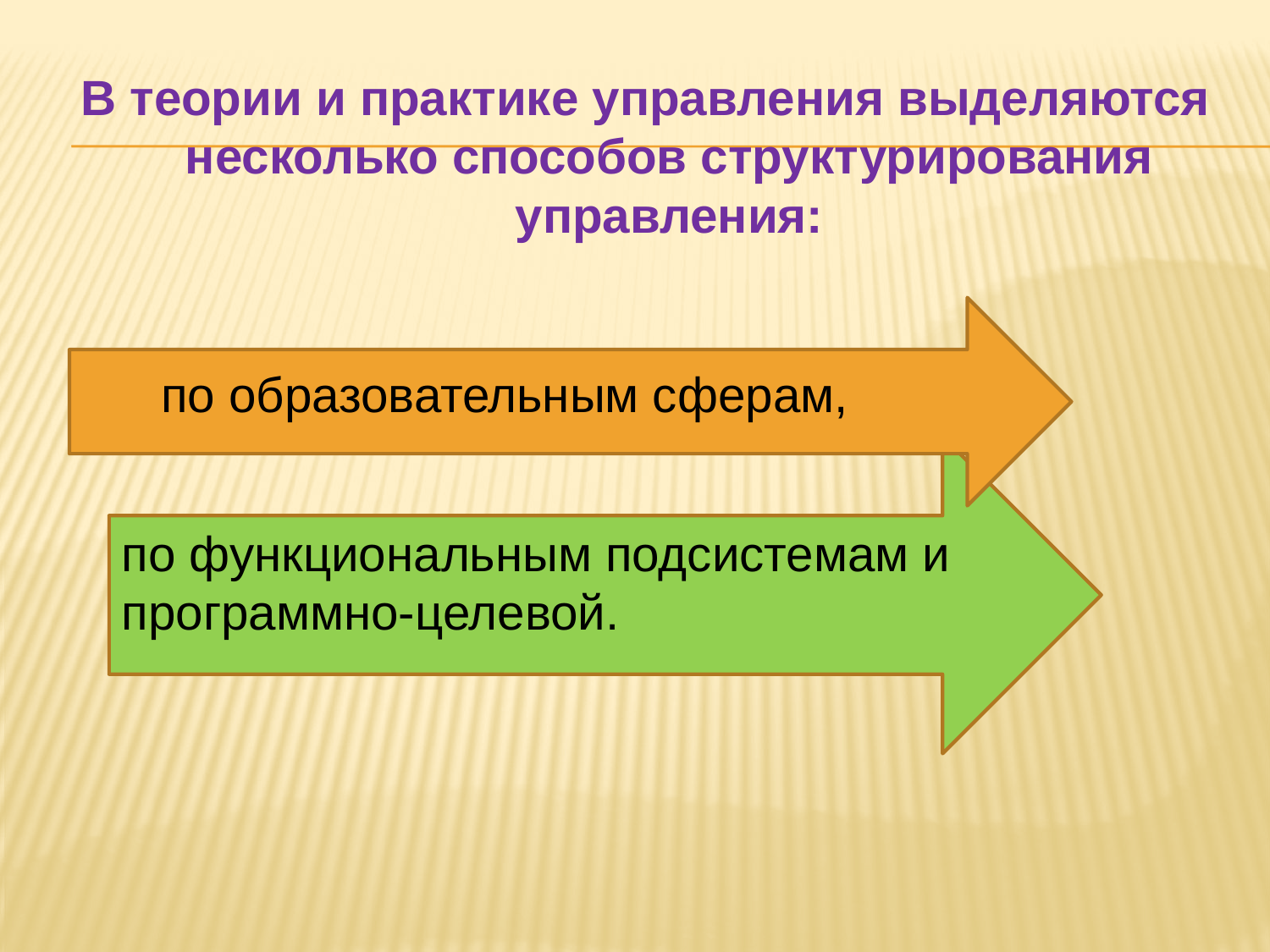

В теории и практике управления выделяются несколько способов структурирования управления:
#

по образовательным сферам,

по функциональным подсистемам и программно-целевой.